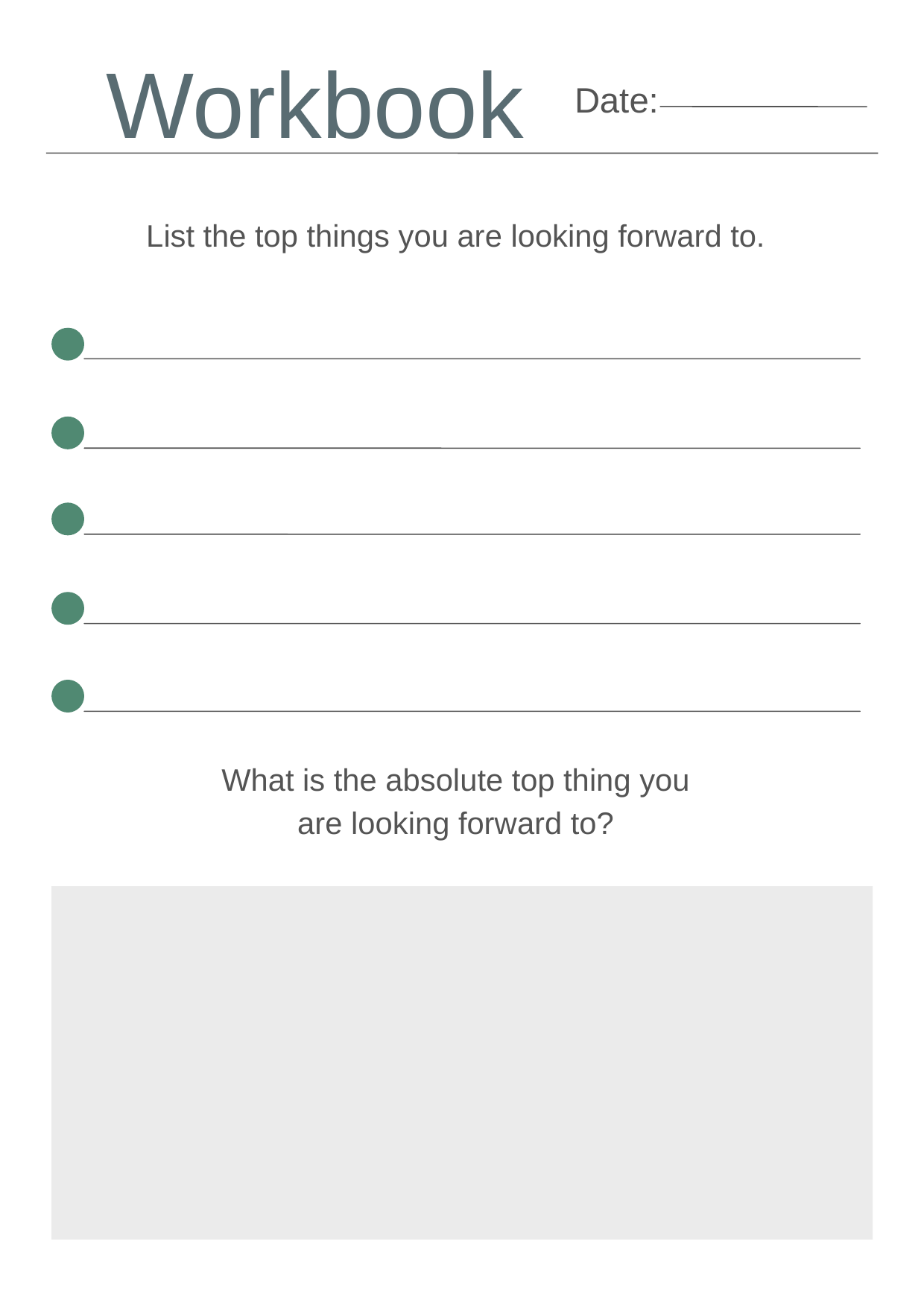

Workbook
Date:

List the top things you are looking forward to.

What is the absolute top thing you are looking forward to?